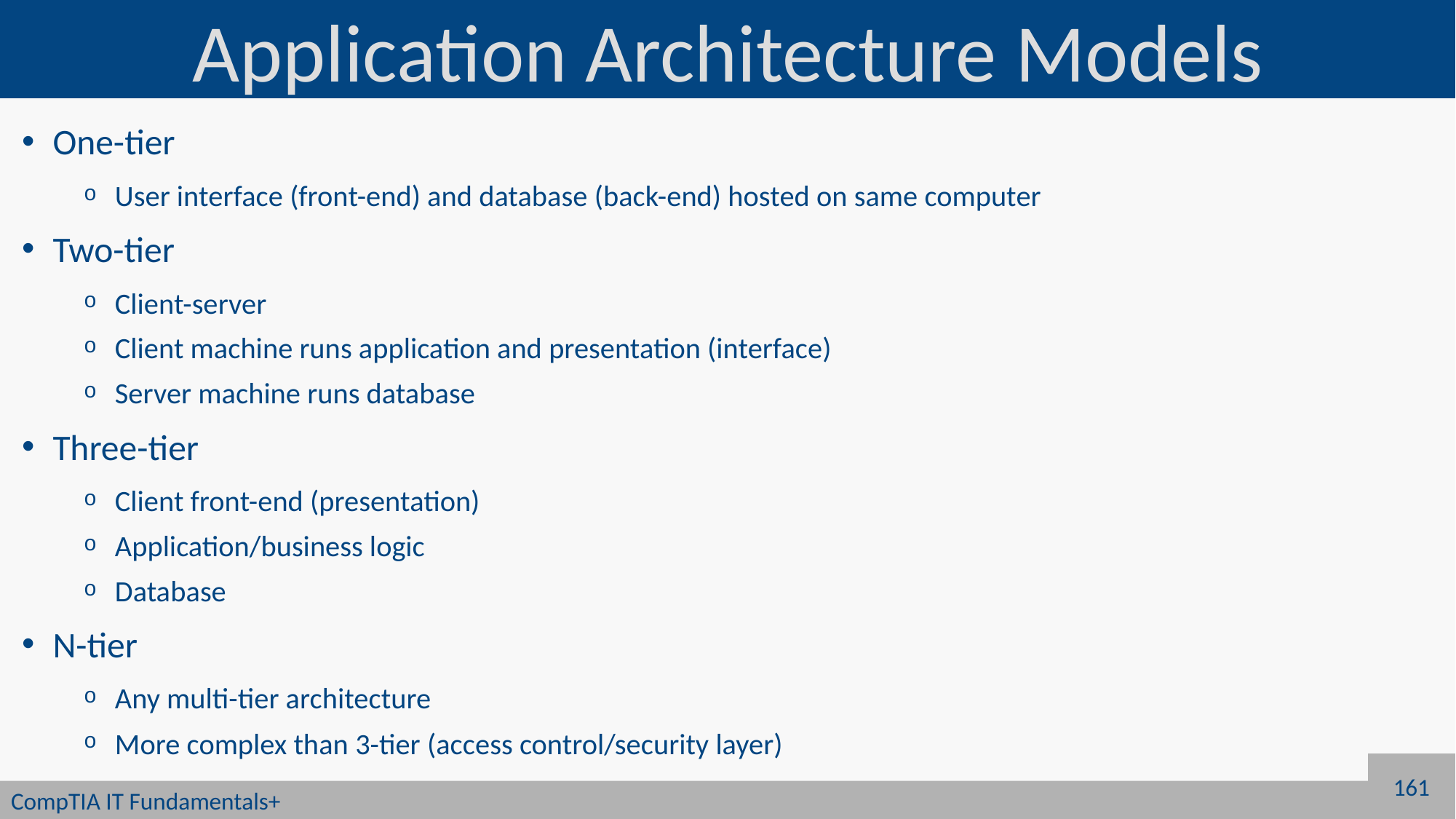

# Application Architecture Models
One-tier
User interface (front-end) and database (back-end) hosted on same computer
Two-tier
Client-server
Client machine runs application and presentation (interface)
Server machine runs database
Three-tier
Client front-end (presentation)
Application/business logic
Database
N-tier
Any multi-tier architecture
More complex than 3-tier (access control/security layer)
161
CompTIA IT Fundamentals+